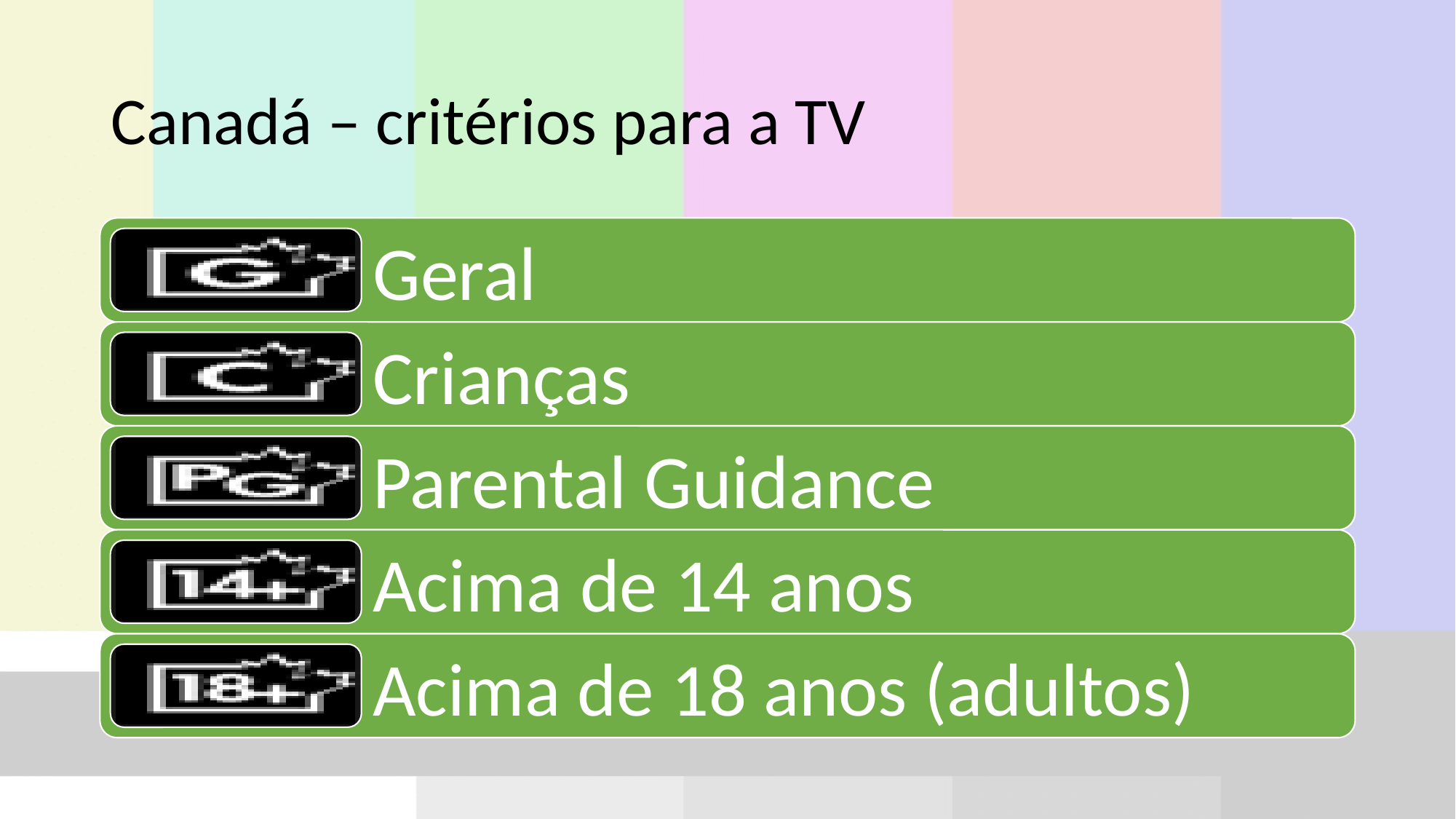

# Canadá – critérios para a TV
Geral
Crianças
Parental Guidance
Acima de 14 anos
Acima de 18 anos (adultos)